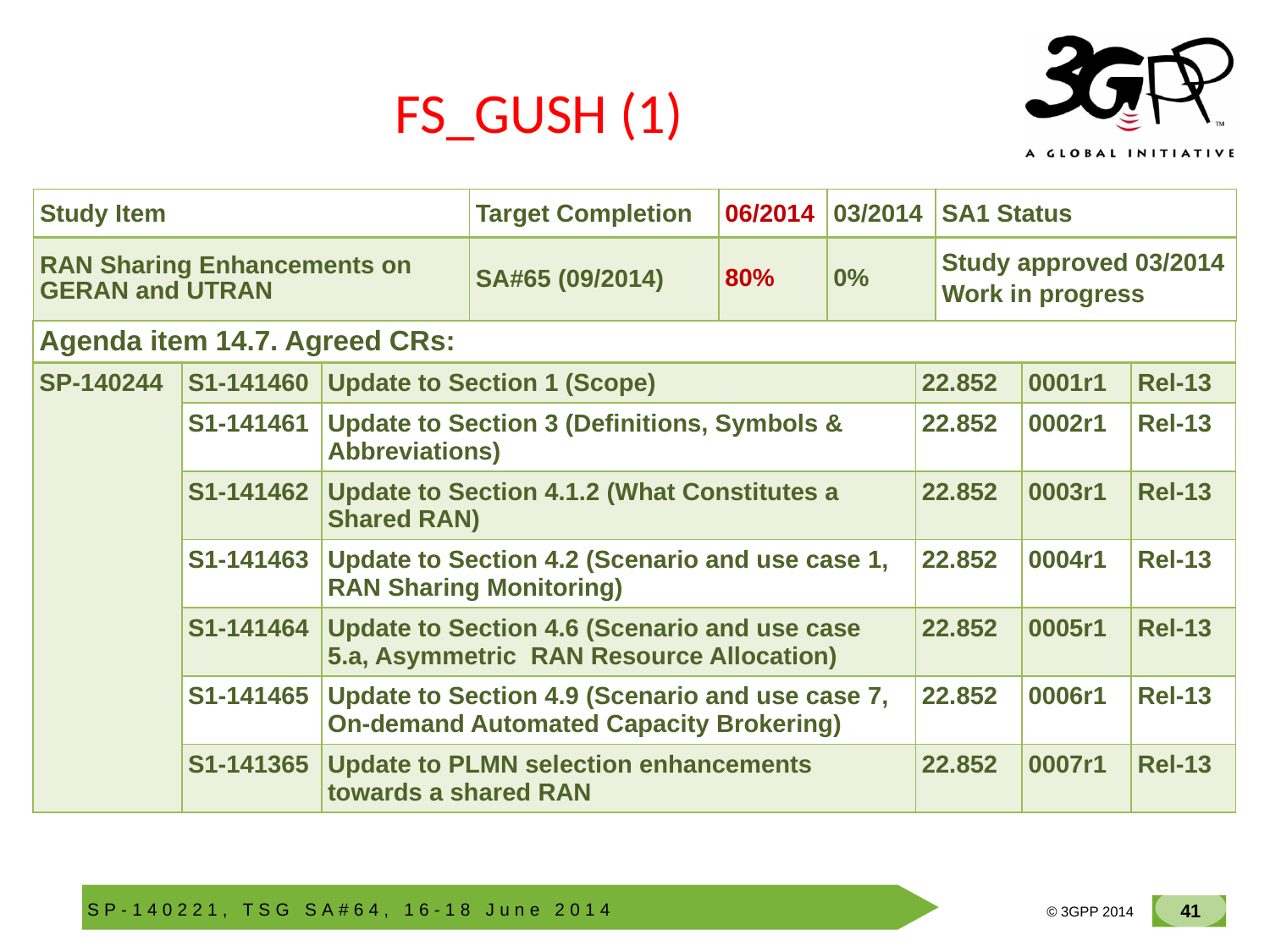

# FS_GUSH (1)
| Study Item | Target Completion | 06/2014 | 03/2014 | SA1 Status |
| --- | --- | --- | --- | --- |
| RAN Sharing Enhancements on GERAN and UTRAN | SA#65 (09/2014) | 80% | 0% | Study approved 03/2014 Work in progress |
| Agenda item 14.7. Agreed CRs: |  |  |  |  |  |
| --- | --- | --- | --- | --- | --- |
| SP-140244 | S1-141460 | Update to Section 1 (Scope) | 22.852 | 0001r1 | Rel-13 |
|  | S1-141461 | Update to Section 3 (Definitions, Symbols & Abbreviations) | 22.852 | 0002r1 | Rel-13 |
|  | S1-141462 | Update to Section 4.1.2 (What Constitutes a Shared RAN) | 22.852 | 0003r1 | Rel-13 |
|  | S1-141463 | Update to Section 4.2 (Scenario and use case 1, RAN Sharing Monitoring) | 22.852 | 0004r1 | Rel-13 |
|  | S1-141464 | Update to Section 4.6 (Scenario and use case 5.a, Asymmetric RAN Resource Allocation) | 22.852 | 0005r1 | Rel-13 |
|  | S1-141465 | Update to Section 4.9 (Scenario and use case 7, On-demand Automated Capacity Brokering) | 22.852 | 0006r1 | Rel-13 |
|  | S1-141365 | Update to PLMN selection enhancements towards a shared RAN | 22.852 | 0007r1 | Rel-13 |